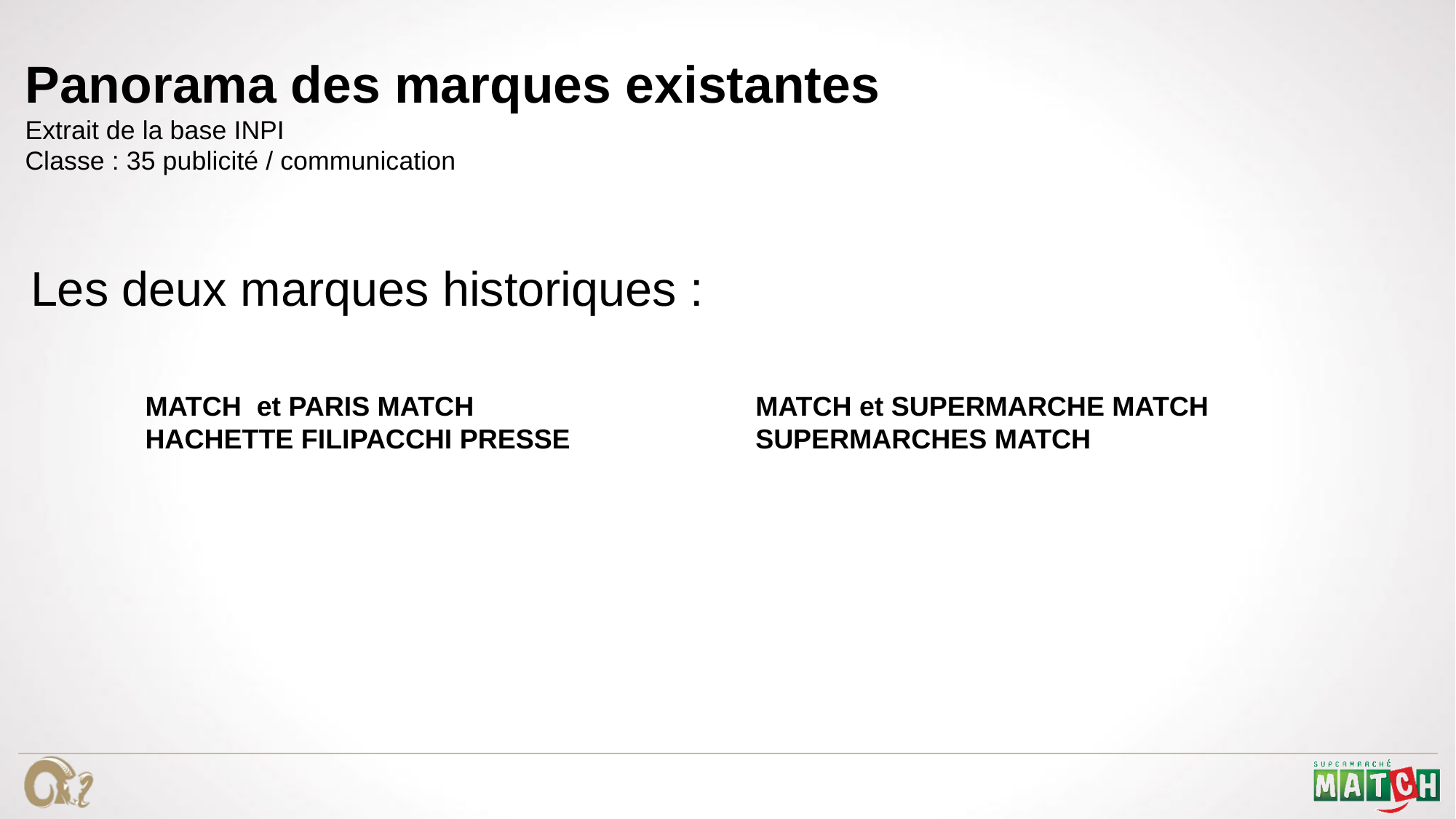

Panorama des marques existantes
Extrait de la base INPI
Classe : 35 publicité / communication

Les deux marques historiques :

MATCH  et PARIS MATCH
HACHETTE FILIPACCHI PRESSE
MATCH et SUPERMARCHE MATCH
SUPERMARCHES MATCH